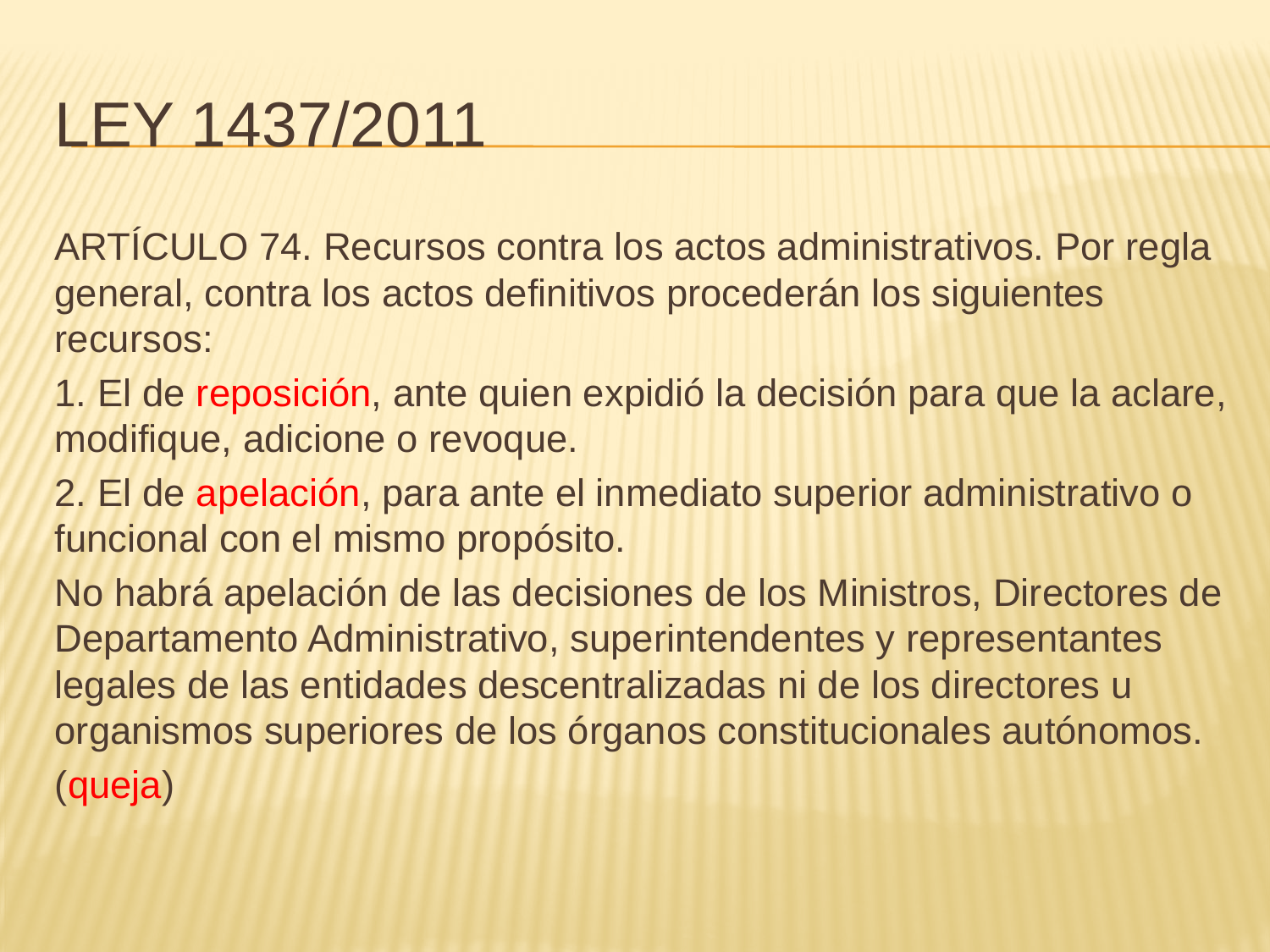

# Ley 1437/2011
ARTÍCULO 74. Recursos contra los actos administrativos. Por regla general, contra los actos definitivos procederán los siguientes recursos:
1. El de reposición, ante quien expidió la decisión para que la aclare, modifique, adicione o revoque.
2. El de apelación, para ante el inmediato superior administrativo o funcional con el mismo propósito.
No habrá apelación de las decisiones de los Ministros, Directores de Departamento Administrativo, superintendentes y representantes legales de las entidades descentralizadas ni de los directores u organismos superiores de los órganos constitucionales autónomos.
(queja)